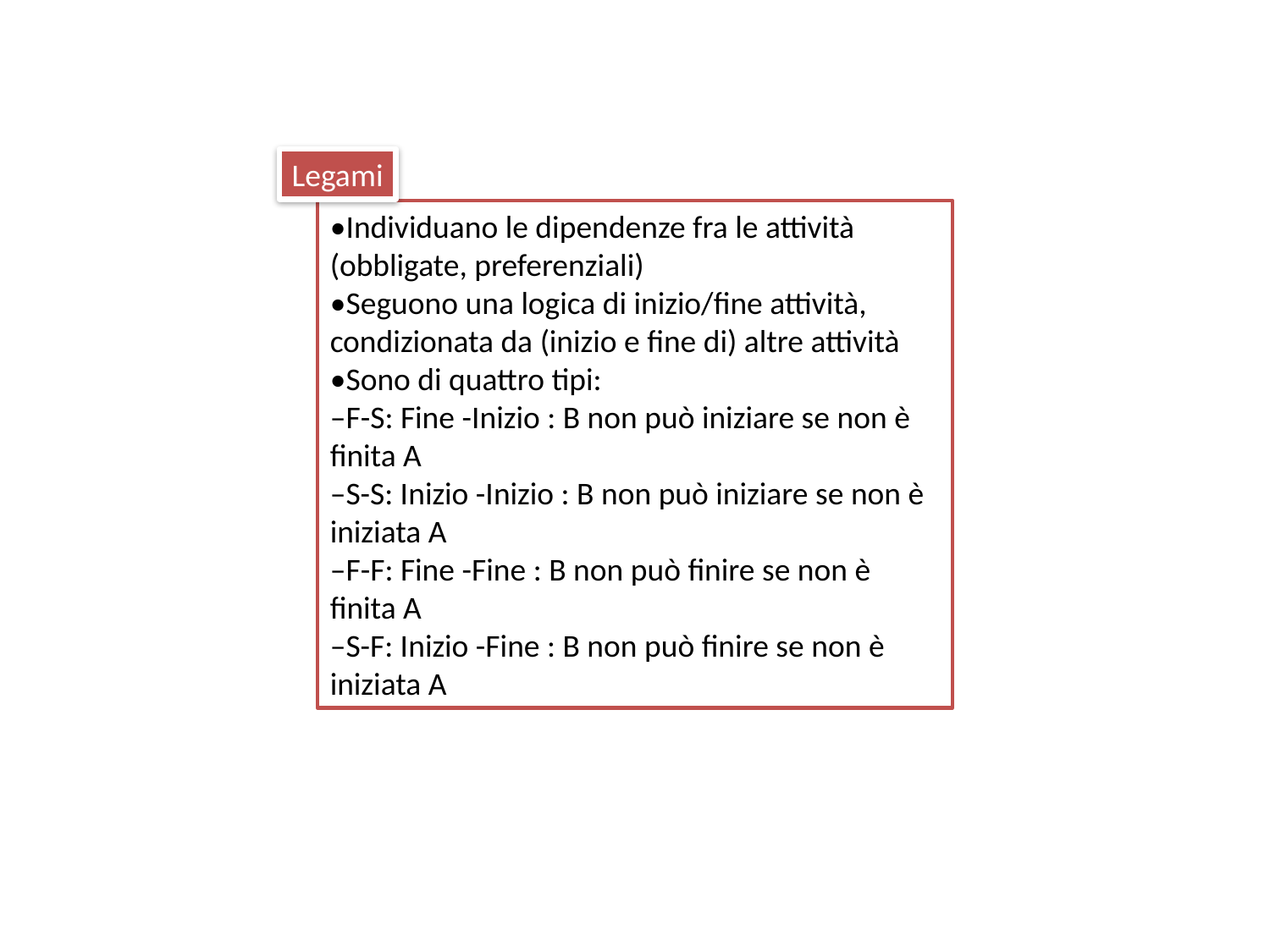

Legami
•Individuano le dipendenze fra le attività (obbligate, preferenziali)
•Seguono una logica di inizio/fine attività, condizionata da (inizio e fine di) altre attività
•Sono di quattro tipi:
–F-S: Fine -Inizio : B non può iniziare se non è finita A
–S-S: Inizio -Inizio : B non può iniziare se non è iniziata A
–F-F: Fine -Fine : B non può finire se non è finita A
–S-F: Inizio -Fine : B non può finire se non è iniziata A